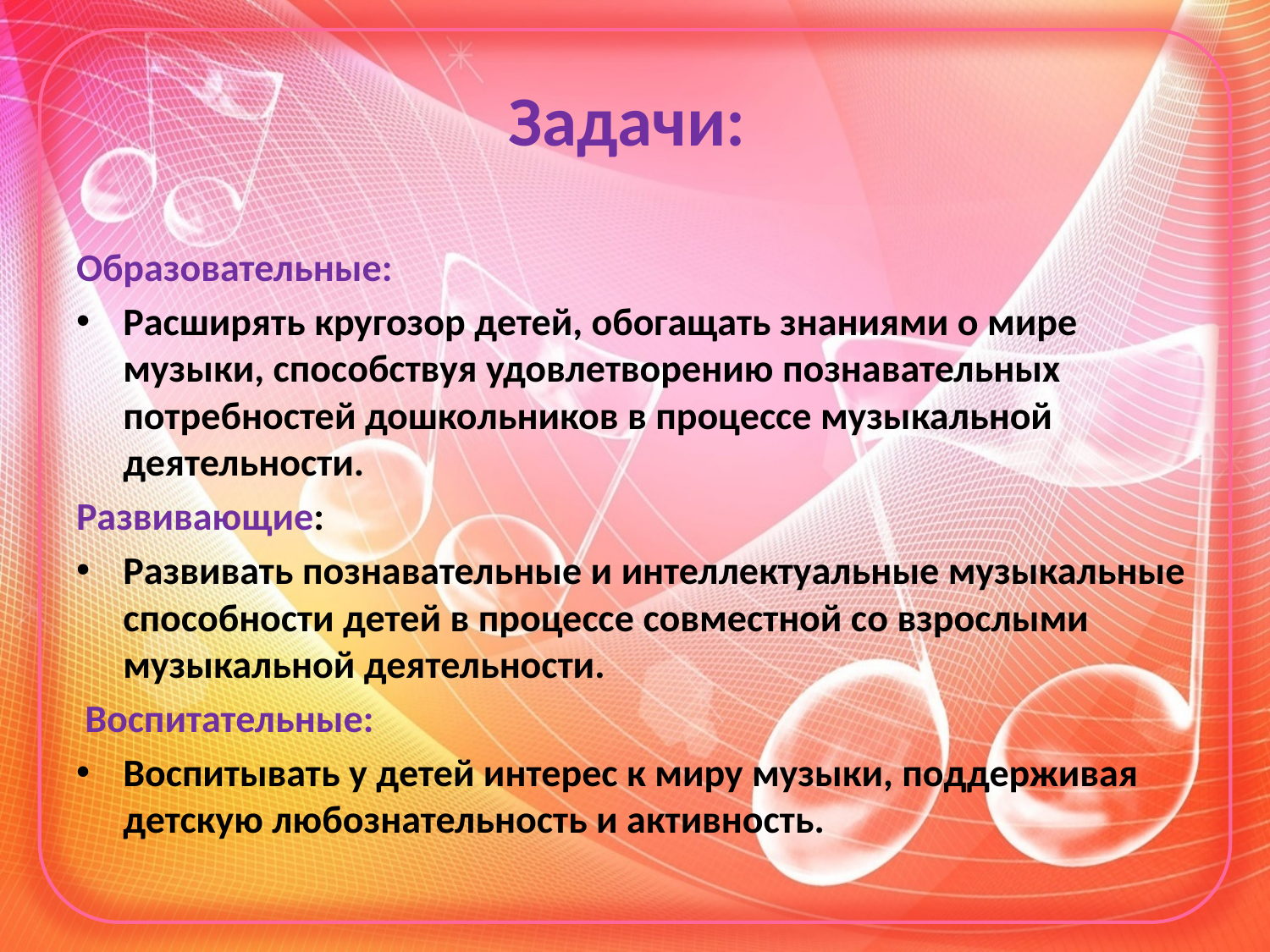

# Задачи:
Образовательные:
Расширять кругозор детей, обогащать знаниями о мире музыки, способствуя удовлетворению познавательных потребностей дошкольников в процессе музыкальной деятельности.
Развивающие:
Развивать познавательные и интеллектуальные музыкальные способности детей в процессе совместной со взрослыми музыкальной деятельности.
 Воспитательные:
Воспитывать у детей интерес к миру музыки, поддерживая детскую любознательность и активность.